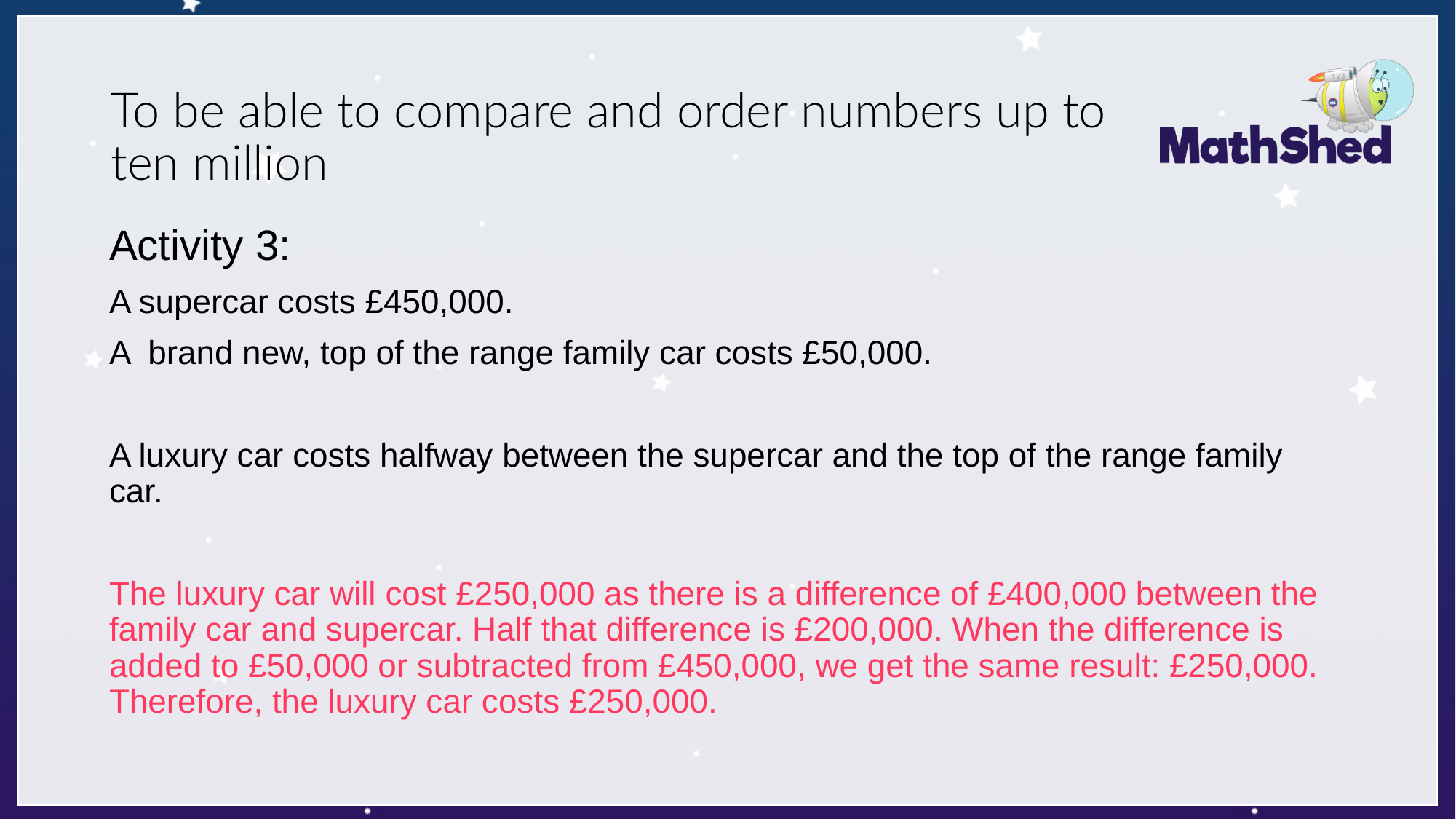

# To be able to compare and order numbers up to ten million
Activity 3:
A supercar costs £450,000.
A  brand new, top of the range family car costs £50,000.

A luxury car costs halfway between the supercar and the top of the range family car.

The luxury car will cost £250,000 as there is a difference of £400,000 between the family car and supercar. Half that difference is £200,000. When the difference is added to £50,000 or subtracted from £450,000, we get the same result: £250,000. Therefore, the luxury car costs £250,000.